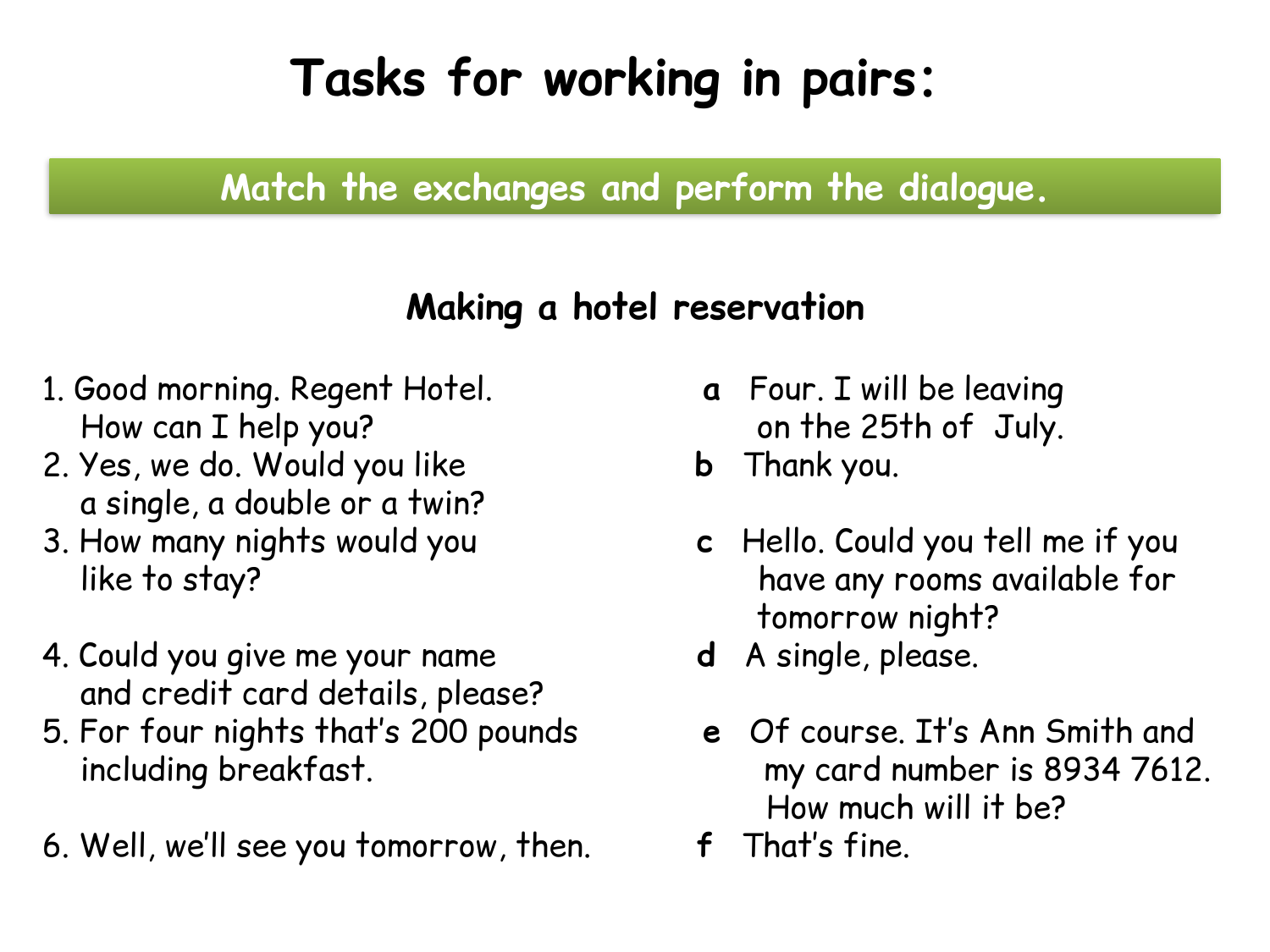

Tasks for working in pairs:
Match the exchanges and perform the dialogue.
Making a hotel reservation

1. Good morning. Regent Hotel.                      a   Four. I will be leaving
    How can I help you?                                        on the 25th of  July.
2. Yes, we do. Would you like                        b   Thank you.
    a single, a double or a twin?
3. How many nights would you                       c   Hello. Could you tell me if you
    like to stay?                                                    have any rooms available for
                                                                           tomorrow night?
4. Could you give me your name                     d   A single, please.
    and credit card details, please?
5. For four nights that’s 200 pounds             e   Of course. It’s Ann Smith and
    including breakfast.                                         my card number is 8934 7612.
                                                                            How much will it be?
6. Well, we’ll see you tomorrow, then.           f   That’s fine.